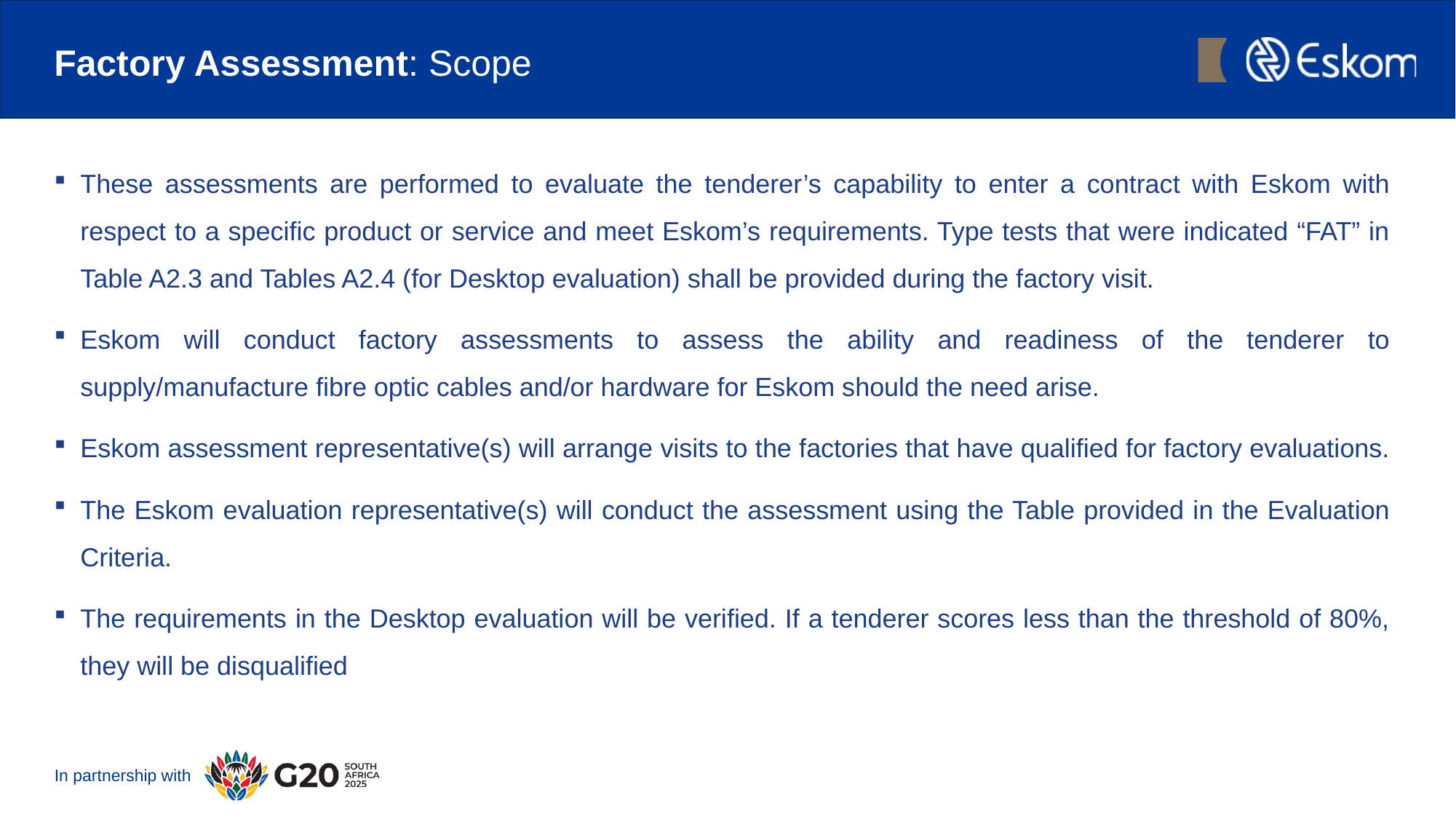

# Factory Assessment: Scope
These assessments are performed to evaluate the tenderer’s capability to enter a contract with Eskom with respect to a specific product or service and meet Eskom’s requirements. Type tests that were indicated “FAT” in Table A2.3 and Tables A2.4 (for Desktop evaluation) shall be provided during the factory visit.
Eskom will conduct factory assessments to assess the ability and readiness of the tenderer to supply/manufacture fibre optic cables and/or hardware for Eskom should the need arise.
Eskom assessment representative(s) will arrange visits to the factories that have qualified for factory evaluations.
The Eskom evaluation representative(s) will conduct the assessment using the Table provided in the Evaluation Criteria.
The requirements in the Desktop evaluation will be verified. If a tenderer scores less than the threshold of 80%, they will be disqualified